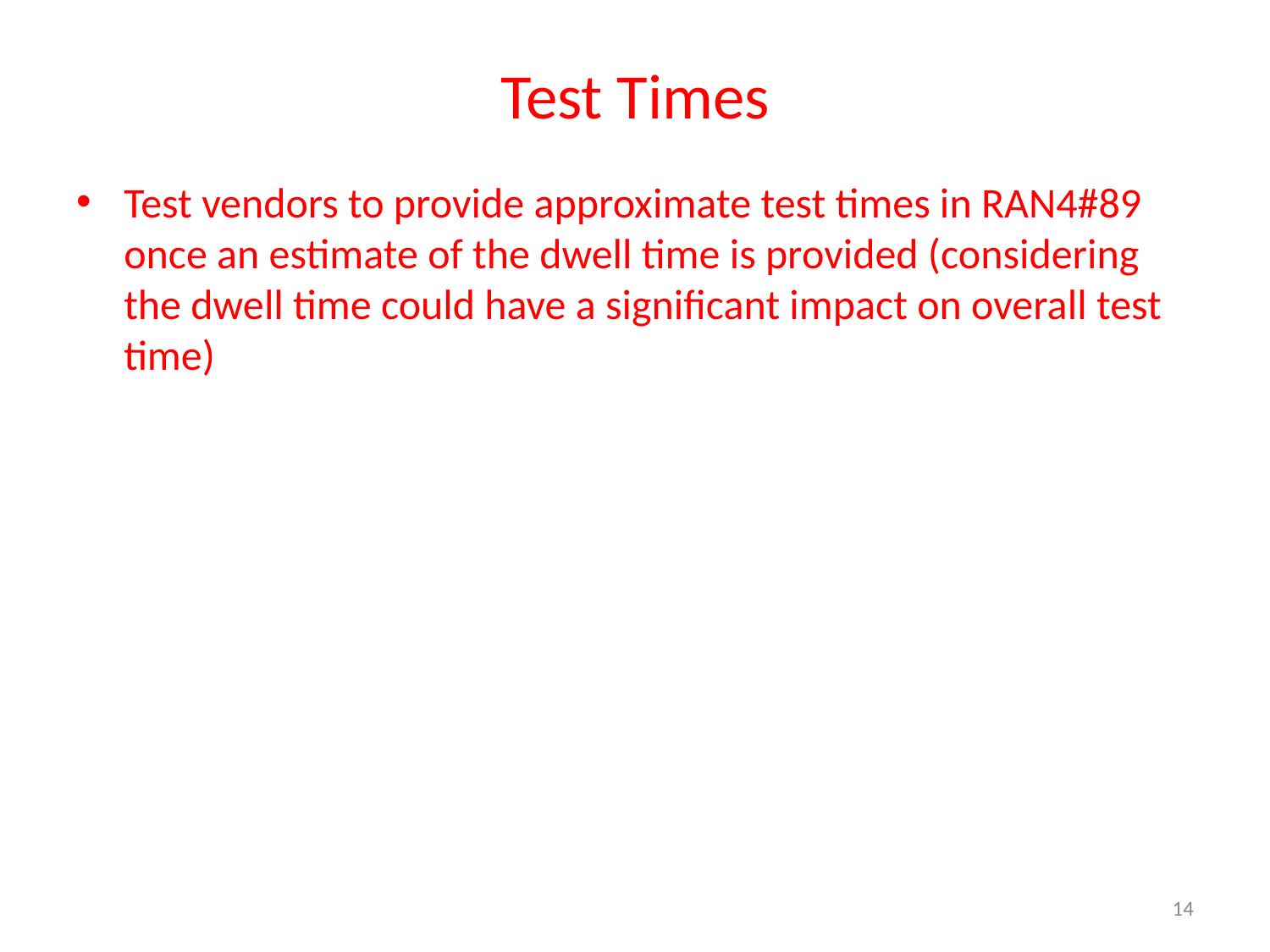

# Test Times
Test vendors to provide approximate test times in RAN4#89 once an estimate of the dwell time is provided (considering the dwell time could have a significant impact on overall test time)
14